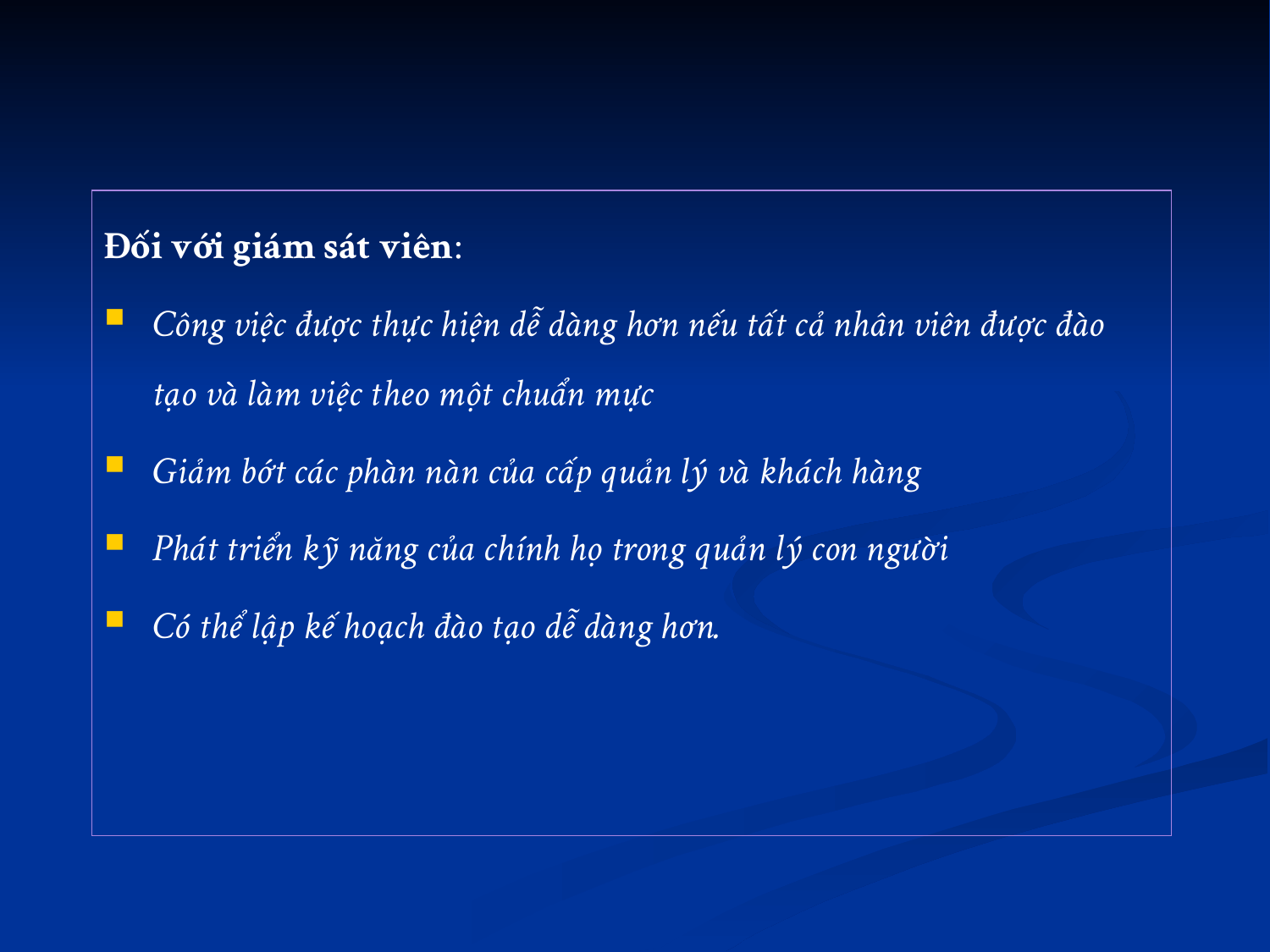

Đối với giám sát viên:
Công việc được thực hiện dễ dàng hơn nếu tất cả nhân viên được đào tạo và làm việc theo một chuẩn mực
Giảm bớt các phàn nàn của cấp quản lý và khách hàng
Phát triển kỹ năng của chính họ trong quản lý con người
Có thể lập kế hoạch đào tạo dễ dàng hơn.